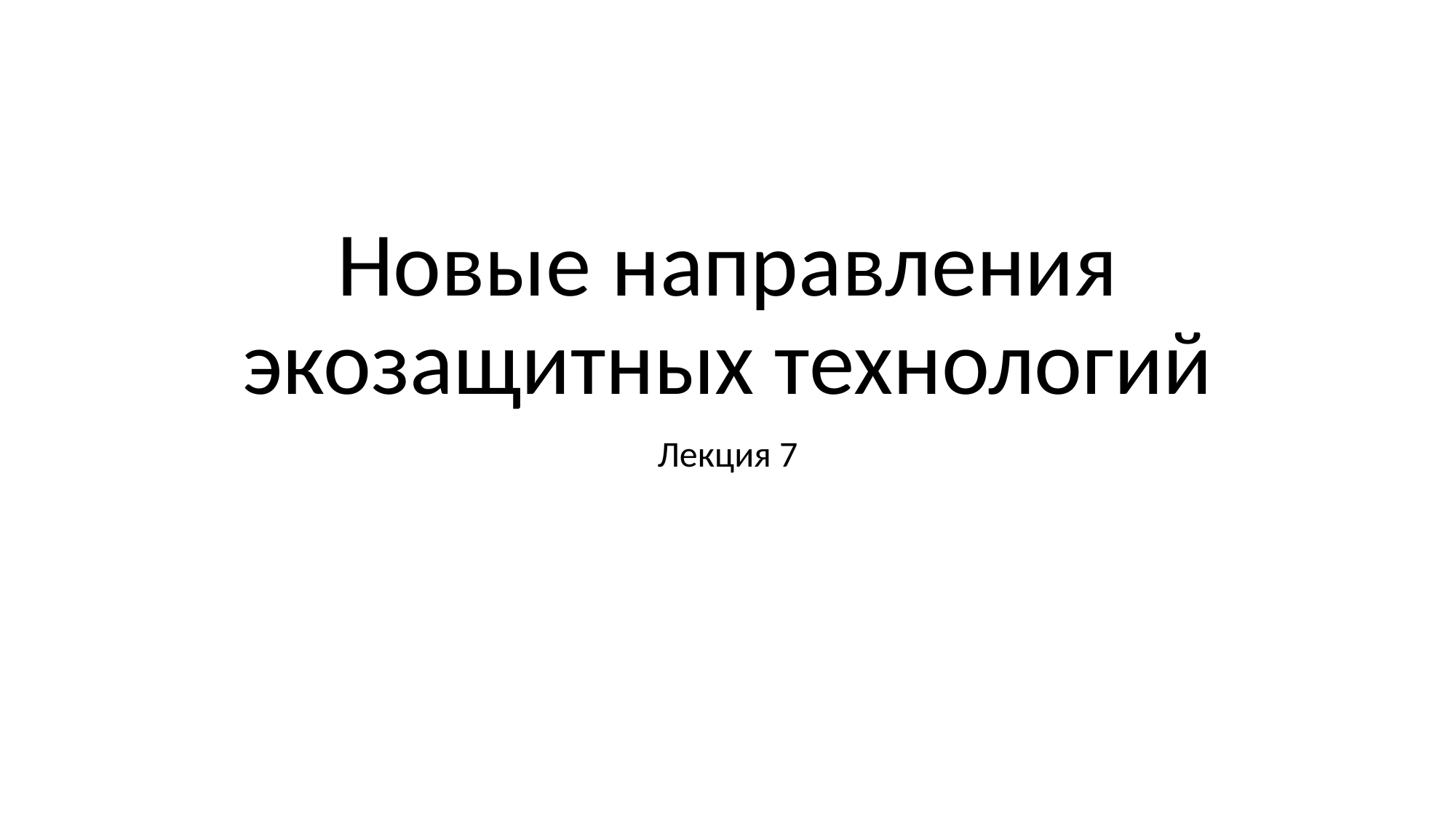

# Новые направления экозащитных технологий
Лекция 7